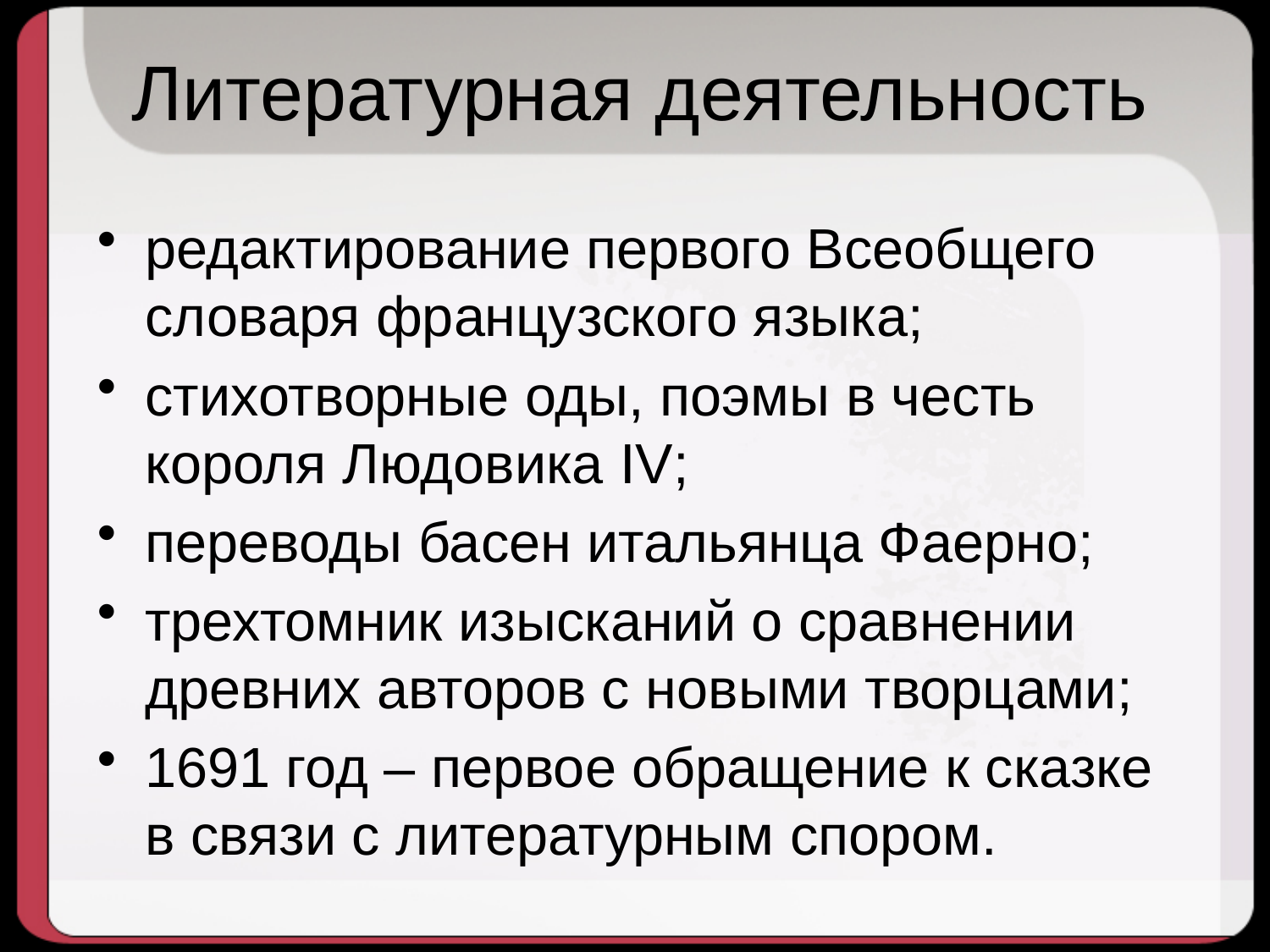

# Литературная деятельность
редактирование первого Всеобщего словаря французского языка;
стихотворные оды, поэмы в честь короля Людовика IV;
переводы басен итальянца Фаерно;
трехтомник изысканий о сравнении древних авторов с новыми творцами;
1691 год – первое обращение к сказке в связи с литературным спором.